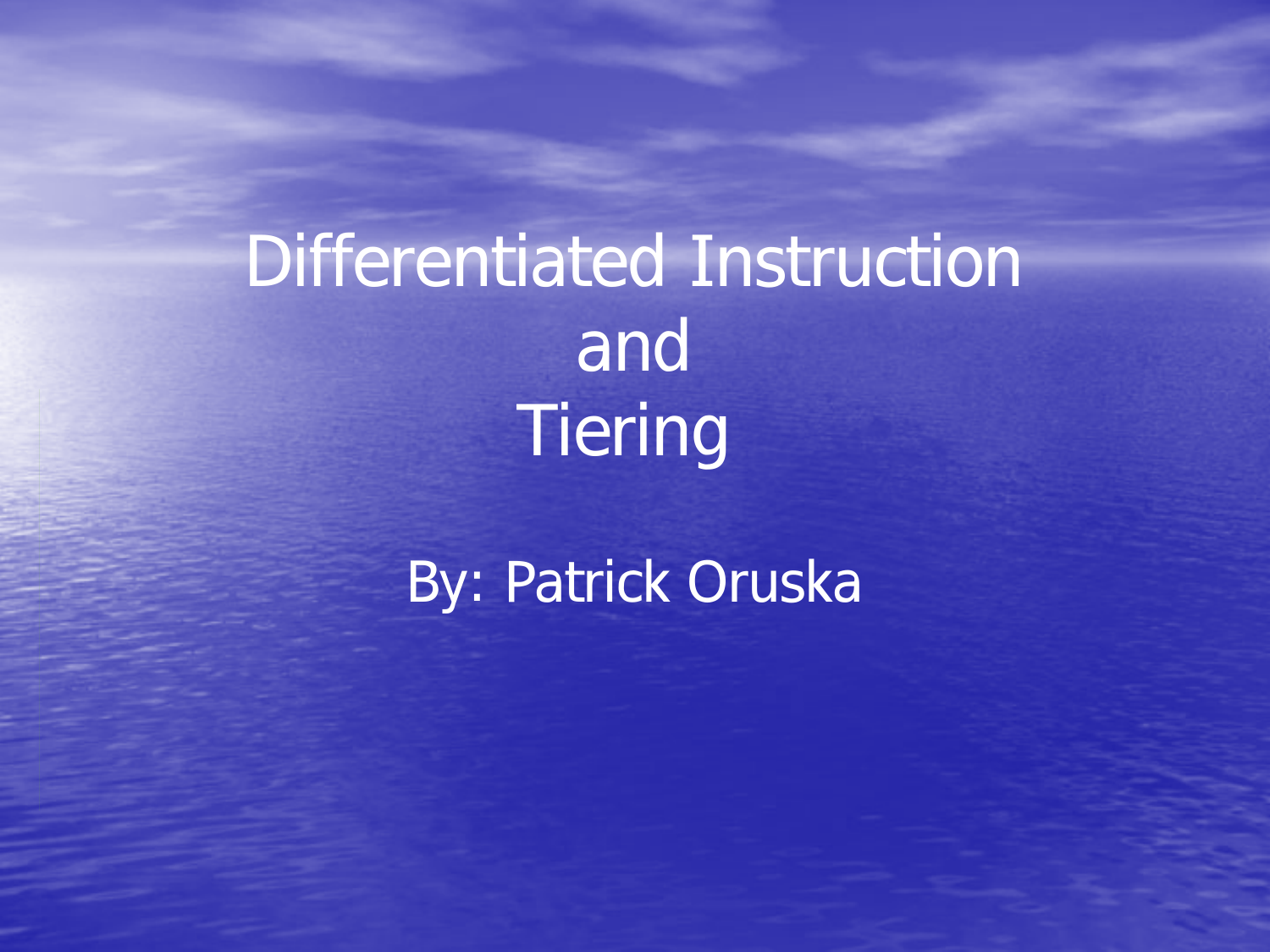

# Differentiated Instruction and Tiering
By: Patrick Oruska